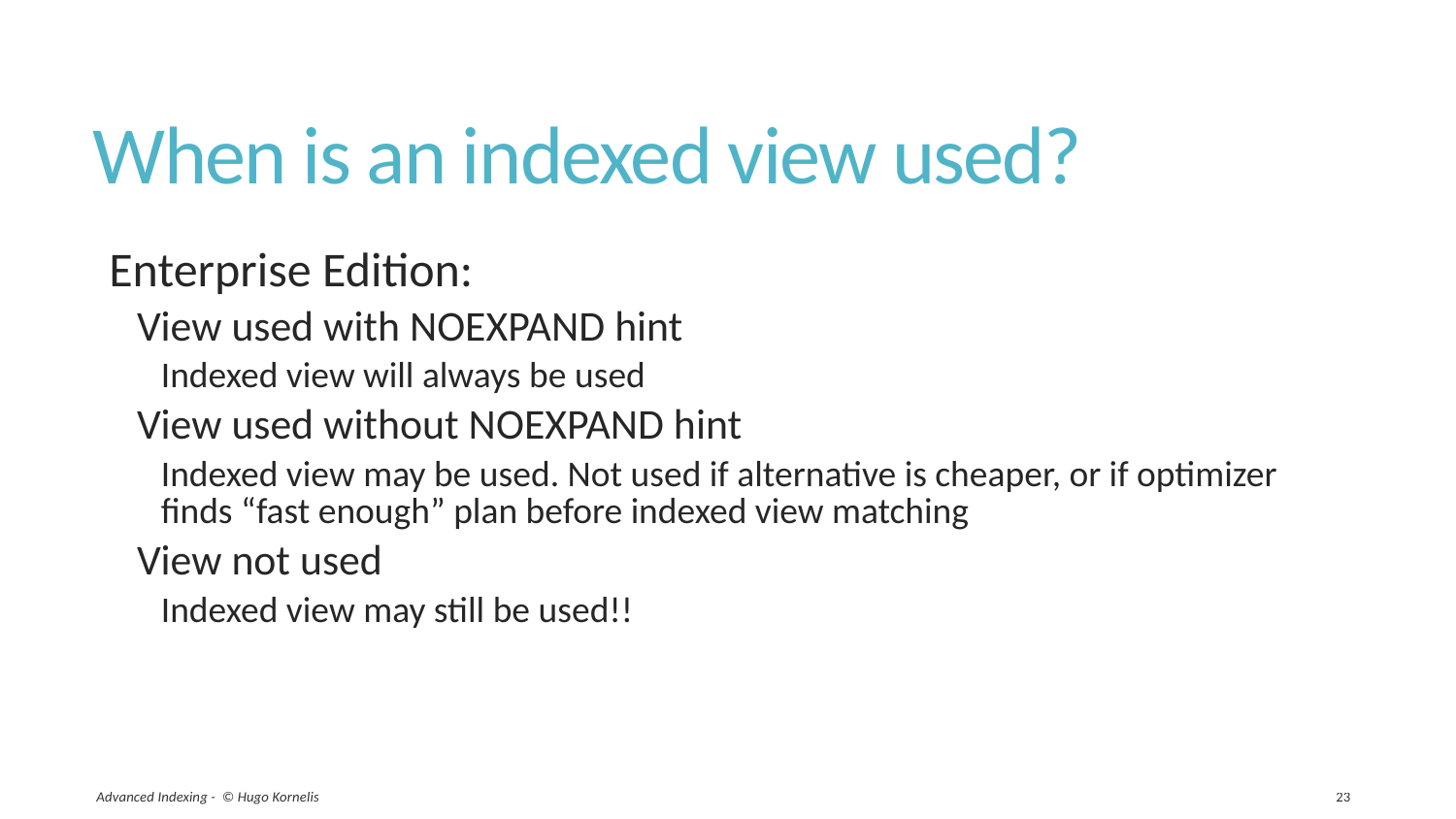

# When is an indexed view used?
Enterprise Edition:
View used with NOEXPAND hint
Indexed view will always be used
View used without NOEXPAND hint
Indexed view may be used. Not used if alternative is cheaper, or if optimizer finds “fast enough” plan before indexed view matching
View not used
Indexed view may still be used!!
Advanced Indexing -  © Hugo Kornelis
23